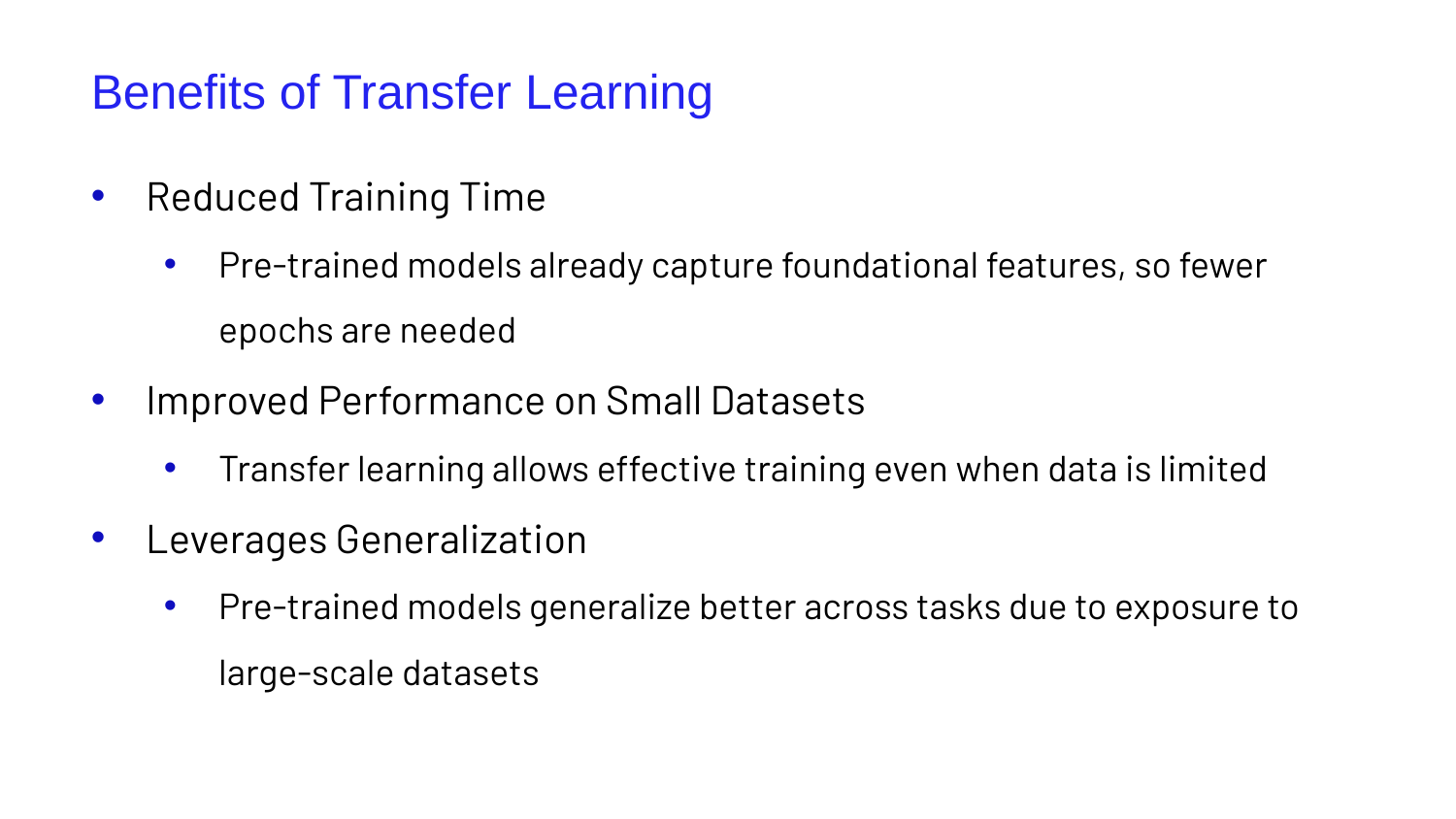

Benefits of Transfer Learning
Reduced Training Time
Pre-trained models already capture foundational features, so fewer epochs are needed
Improved Performance on Small Datasets
Transfer learning allows effective training even when data is limited
Leverages Generalization
Pre-trained models generalize better across tasks due to exposure to large-scale datasets